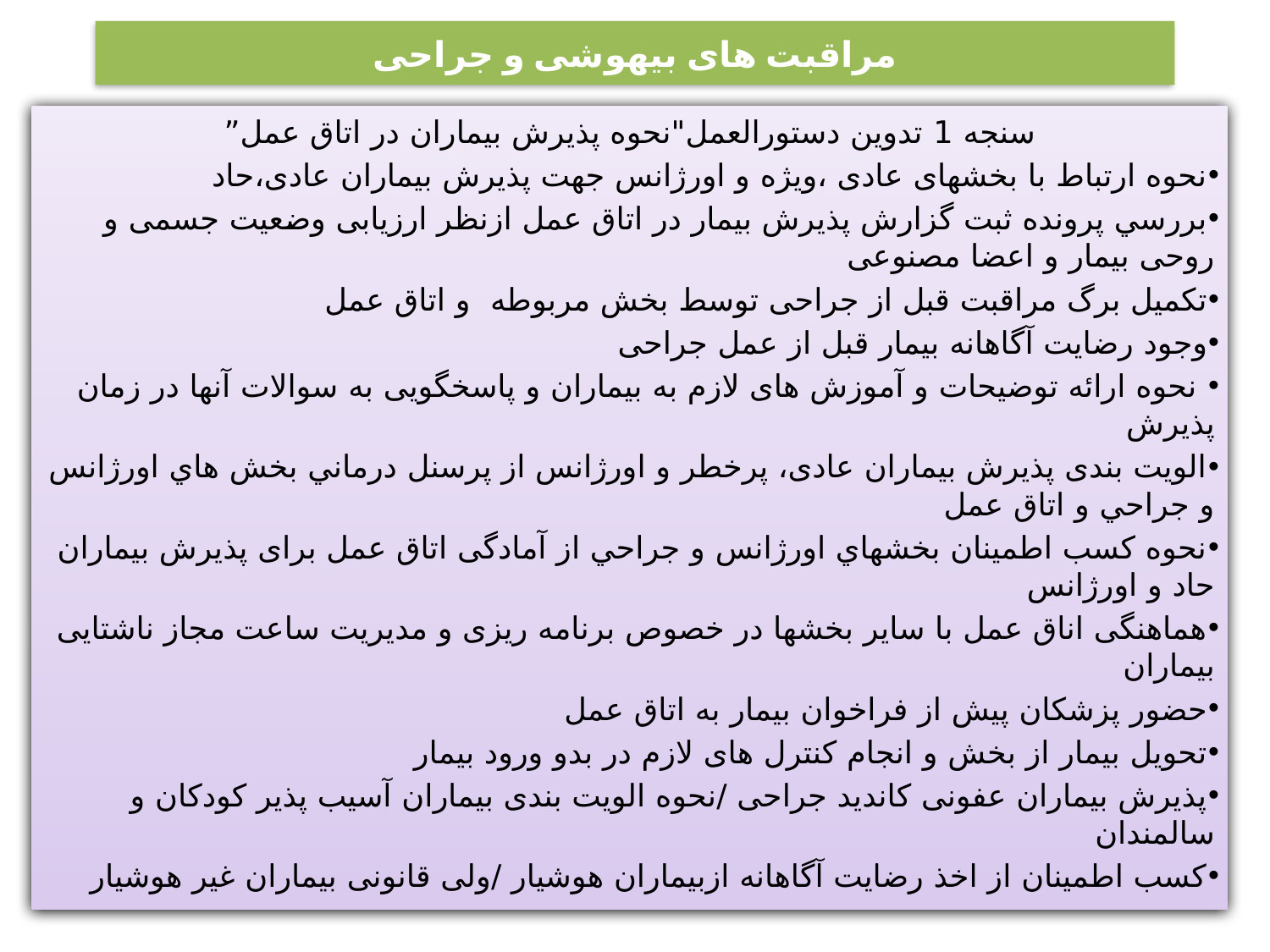

# مراقبت های بیهوشی و جراحی
سنجه 1 تدوین دستورالعمل"نحوه پذیرش بیماران در اتاق عمل”
نحوه ارتباط با بخشهای عادی ،ویژه و اورژانس جهت پذیرش بیماران عادی،حاد
بررسي پرونده ثبت گزارش پذیرش بيمار در اتاق عمل ازنظر ارزیابی وضعیت جسمی و روحی بیمار و اعضا مصنوعی
تكميل برگ مراقبت قبل از جراحی توسط بخش مربوطه  و اتاق عمل
وجود رضایت آگاهانه بیمار قبل از عمل جراحی
 نحوه ارائه توضیحات و آموزش های لازم به بیماران و پاسخگویی به سوالات آنها در زمان پذیرش
الویت بندی پذیرش بیماران عادی، پرخطر و اورژانس از پرسنل درماني بخش هاي اورژانس و جراحي و اتاق عمل
نحوه کسب اطمینان بخشهاي اورژانس و جراحي از آمادگی اتاق عمل برای پذیرش بیماران حاد و اورژانس
هماهنگی اناق عمل با سایر بخشها در خصوص برنامه ریزی و مدیریت ساعت مجاز ناشتایی بیماران
حضور پزشکان پیش از فراخوان بیمار به اتاق عمل
تحویل بیمار از بخش و انجام کنترل های لازم در بدو ورود بیمار
پذیرش بیماران عفونی کاندید جراحی /نحوه الویت بندی بیماران آسیب پذیر کودکان و سالمندان
کسب اطمینان از اخذ رضایت آگاهانه ازبیماران هوشیار /ولی قانونی بیماران غیر هوشیار